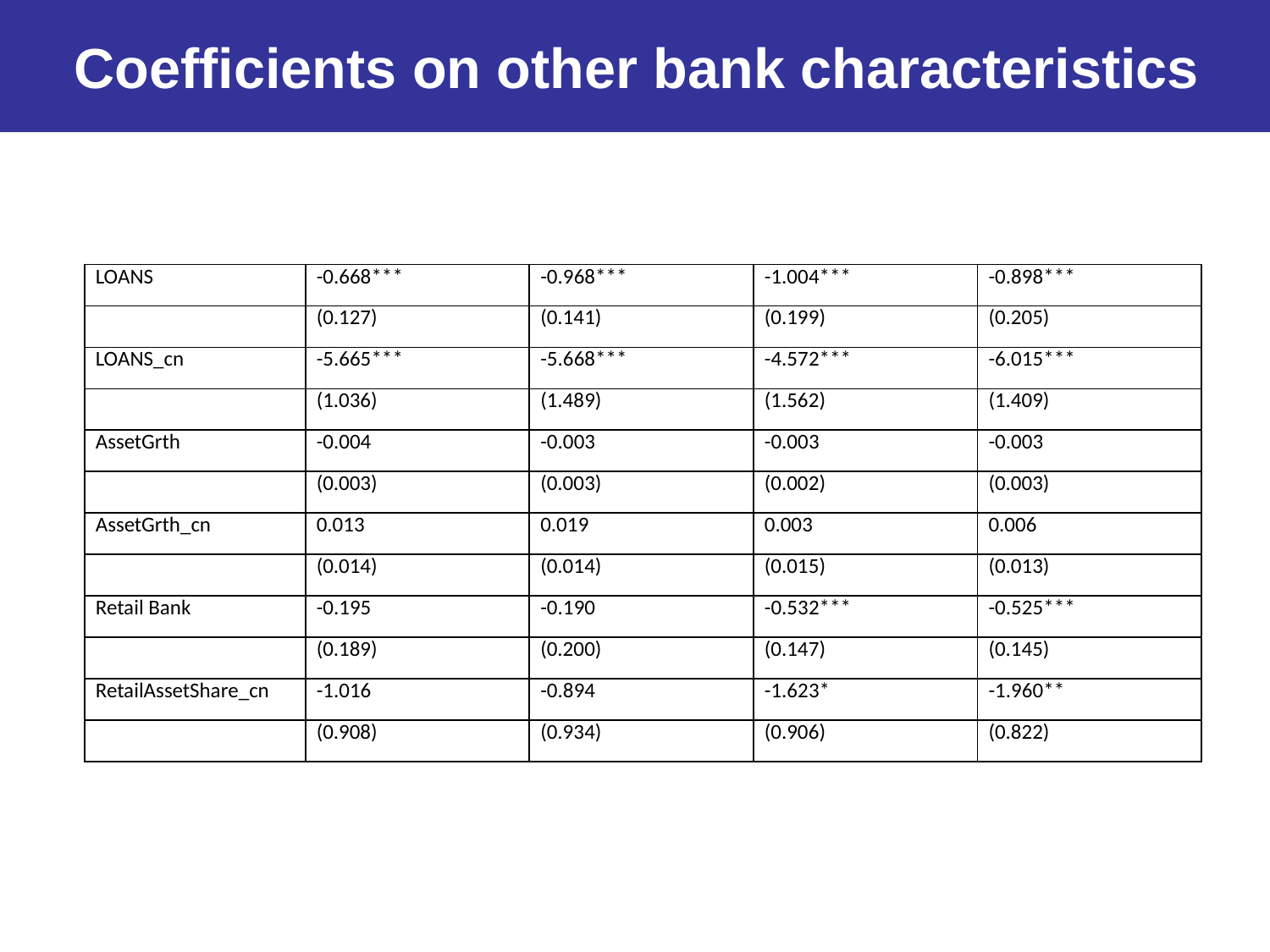

Coefficients on other bank characteristics
| LOANS | -0.668\*\*\* | -0.968\*\*\* | -1.004\*\*\* | -0.898\*\*\* |
| --- | --- | --- | --- | --- |
|  | (0.127) | (0.141) | (0.199) | (0.205) |
| LOANS\_cn | -5.665\*\*\* | -5.668\*\*\* | -4.572\*\*\* | -6.015\*\*\* |
|  | (1.036) | (1.489) | (1.562) | (1.409) |
| AssetGrth | -0.004 | -0.003 | -0.003 | -0.003 |
|  | (0.003) | (0.003) | (0.002) | (0.003) |
| AssetGrth\_cn | 0.013 | 0.019 | 0.003 | 0.006 |
|  | (0.014) | (0.014) | (0.015) | (0.013) |
| Retail Bank | -0.195 | -0.190 | -0.532\*\*\* | -0.525\*\*\* |
|  | (0.189) | (0.200) | (0.147) | (0.145) |
| RetailAssetShare\_cn | -1.016 | -0.894 | -1.623\* | -1.960\*\* |
|  | (0.908) | (0.934) | (0.906) | (0.822) |